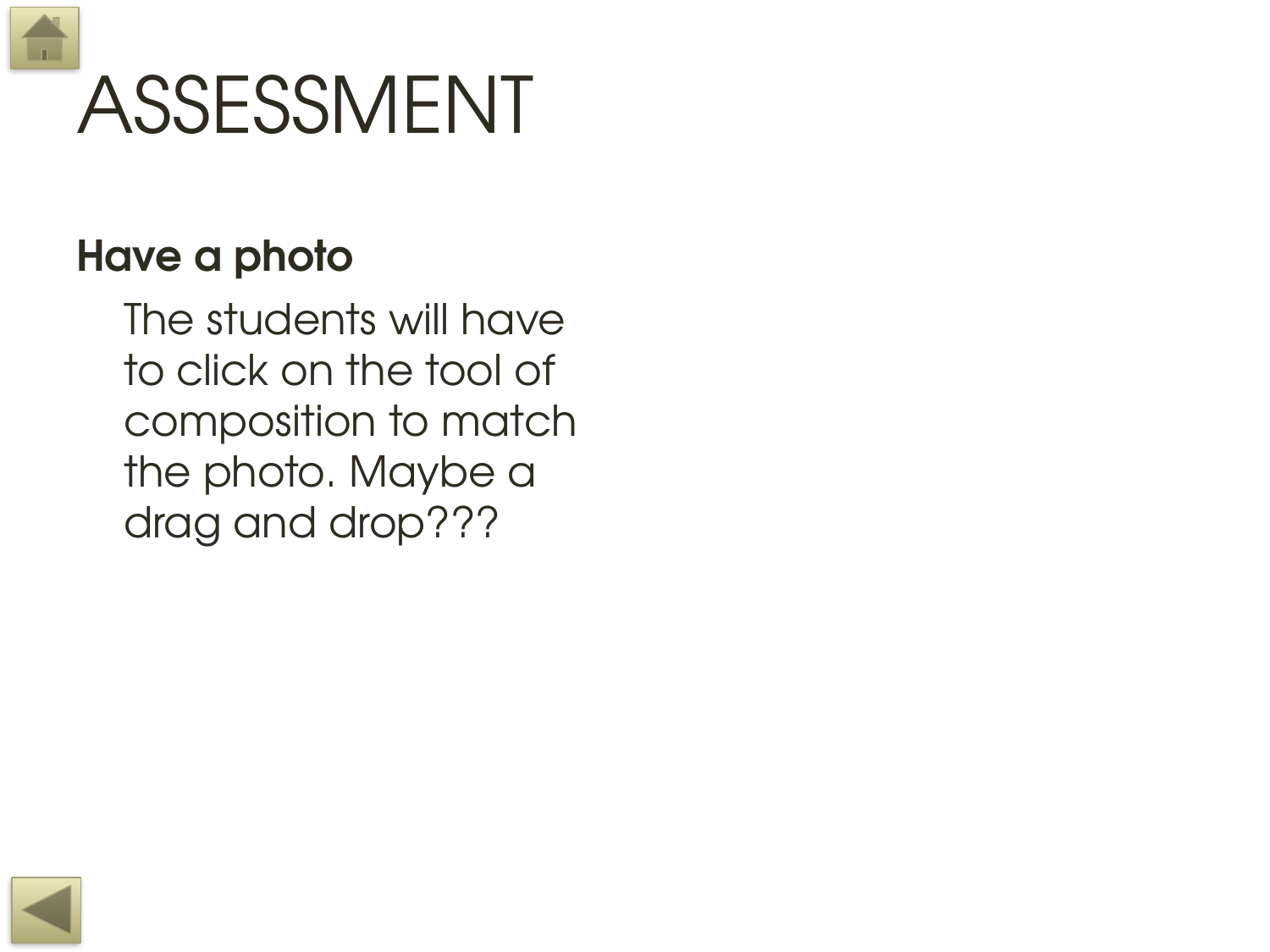

# ASSESSMENT
Have a photo

	The students will have to click on the tool of composition to match the photo. Maybe a drag and drop???